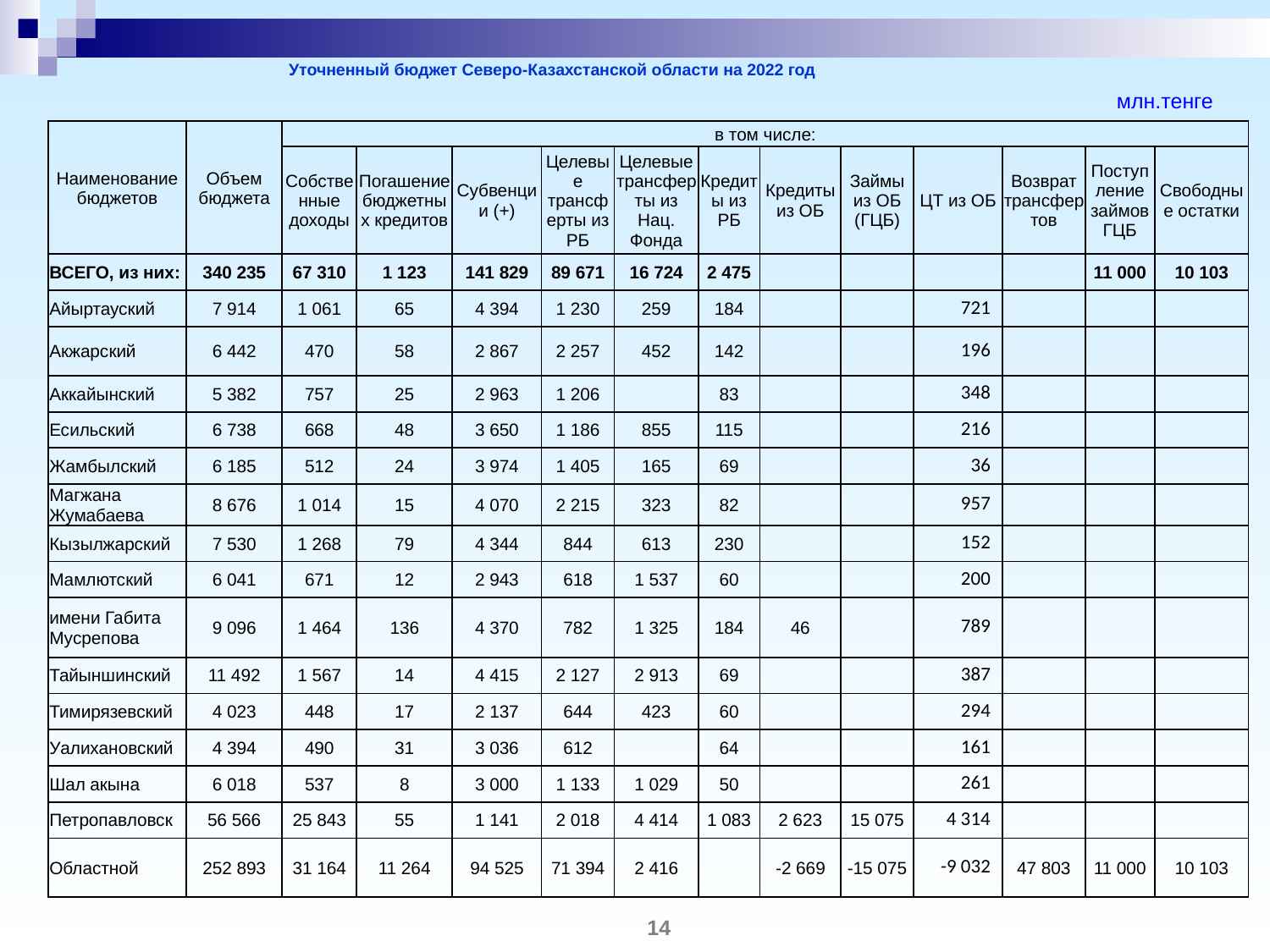

# Уточненный бюджет Северо-Казахстанской области на 2022 год
млн.тенге
| Наименование бюджетов | Объем бюджета | в том числе: |  |  |  |  |  |  |  |  |  |  |  |
| --- | --- | --- | --- | --- | --- | --- | --- | --- | --- | --- | --- | --- | --- |
|  |  | Собственные доходы | Погашение бюджетных кредитов | Субвенции (+) | Целевые трансферты из РБ | Целевые трансферты из Нац. Фонда | Кредиты из РБ | Кредиты из ОБ | Займы из ОБ (ГЦБ) | ЦТ из ОБ | Возврат трансфертов | Поступление займов ГЦБ | Свободные остатки |
| ВСЕГО, из них: | 340 235 | 67 310 | 1 123 | 141 829 | 89 671 | 16 724 | 2 475 |  |  |  |  | 11 000 | 10 103 |
| Айыртауский | 7 914 | 1 061 | 65 | 4 394 | 1 230 | 259 | 184 |  |  | 721 |  |  |  |
| Акжарский | 6 442 | 470 | 58 | 2 867 | 2 257 | 452 | 142 |  |  | 196 |  |  |  |
| Аккайынский | 5 382 | 757 | 25 | 2 963 | 1 206 |  | 83 |  |  | 348 |  |  |  |
| Есильский | 6 738 | 668 | 48 | 3 650 | 1 186 | 855 | 115 |  |  | 216 |  |  |  |
| Жамбылский | 6 185 | 512 | 24 | 3 974 | 1 405 | 165 | 69 |  |  | 36 |  |  |  |
| Магжана Жумабаева | 8 676 | 1 014 | 15 | 4 070 | 2 215 | 323 | 82 |  |  | 957 |  |  |  |
| Кызылжарский | 7 530 | 1 268 | 79 | 4 344 | 844 | 613 | 230 |  |  | 152 |  |  |  |
| Мамлютский | 6 041 | 671 | 12 | 2 943 | 618 | 1 537 | 60 |  |  | 200 |  |  |  |
| имени Габита Мусрепова | 9 096 | 1 464 | 136 | 4 370 | 782 | 1 325 | 184 | 46 |  | 789 |  |  |  |
| Тайыншинский | 11 492 | 1 567 | 14 | 4 415 | 2 127 | 2 913 | 69 |  |  | 387 |  |  |  |
| Тимирязевский | 4 023 | 448 | 17 | 2 137 | 644 | 423 | 60 |  |  | 294 |  |  |  |
| Уалихановский | 4 394 | 490 | 31 | 3 036 | 612 |  | 64 |  |  | 161 |  |  |  |
| Шал акына | 6 018 | 537 | 8 | 3 000 | 1 133 | 1 029 | 50 |  |  | 261 |  |  |  |
| Петропавловск | 56 566 | 25 843 | 55 | 1 141 | 2 018 | 4 414 | 1 083 | 2 623 | 15 075 | 4 314 |  |  |  |
| Областной | 252 893 | 31 164 | 11 264 | 94 525 | 71 394 | 2 416 |  | -2 669 | -15 075 | -9 032 | 47 803 | 11 000 | 10 103 |
14